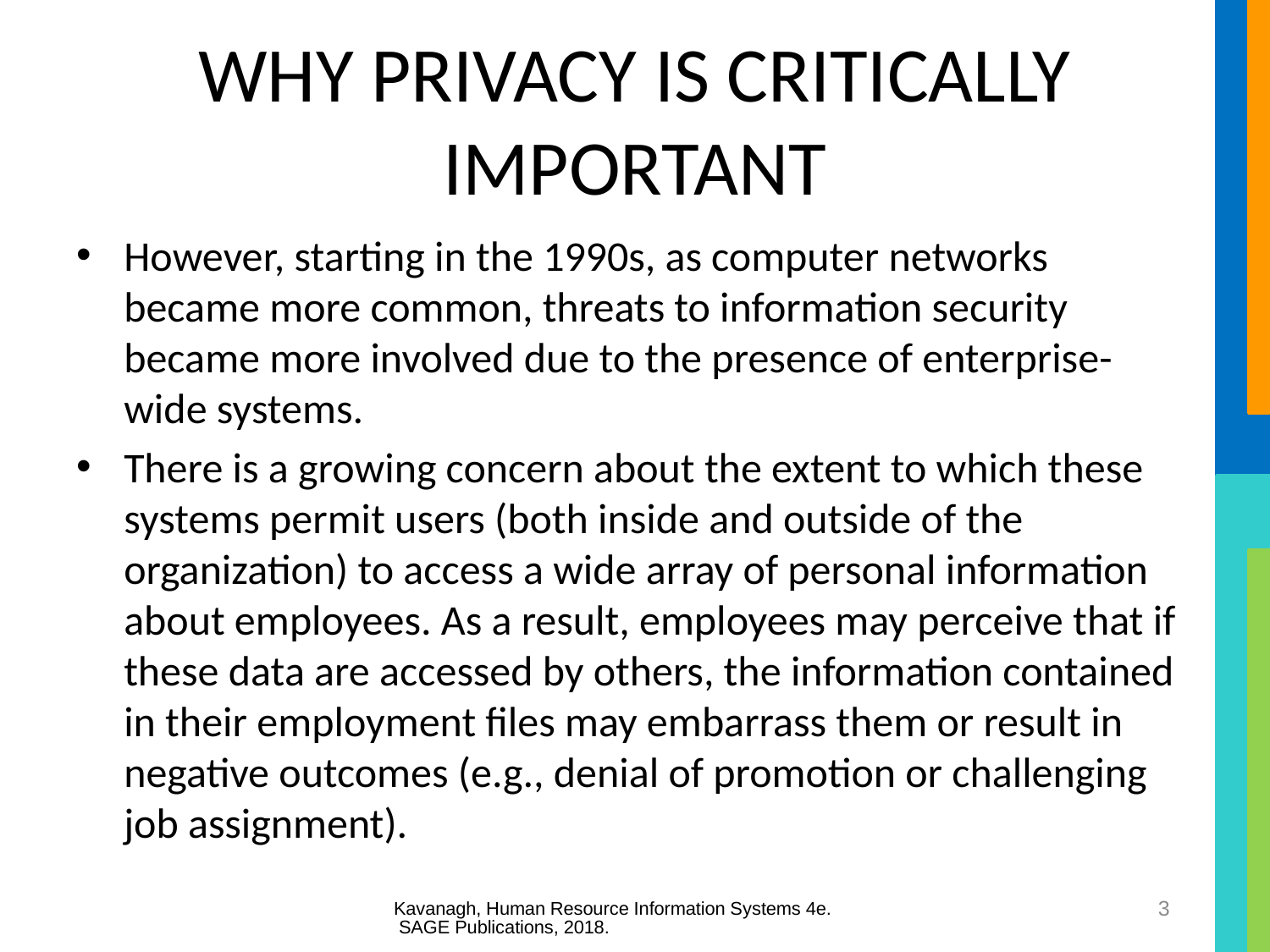

# WHY PRIVACY IS CRITICALLY IMPORTANT
However, starting in the 1990s, as computer networks became more common, threats to information security became more involved due to the presence of enterprise-wide systems.
There is a growing concern about the extent to which these systems permit users (both inside and outside of the organization) to access a wide array of personal information about employees. As a result, employees may perceive that if these data are accessed by others, the information contained in their employment files may embarrass them or result in negative outcomes (e.g., denial of promotion or challenging job assignment).
Kavanagh, Human Resource Information Systems 4e. SAGE Publications, 2018.
3